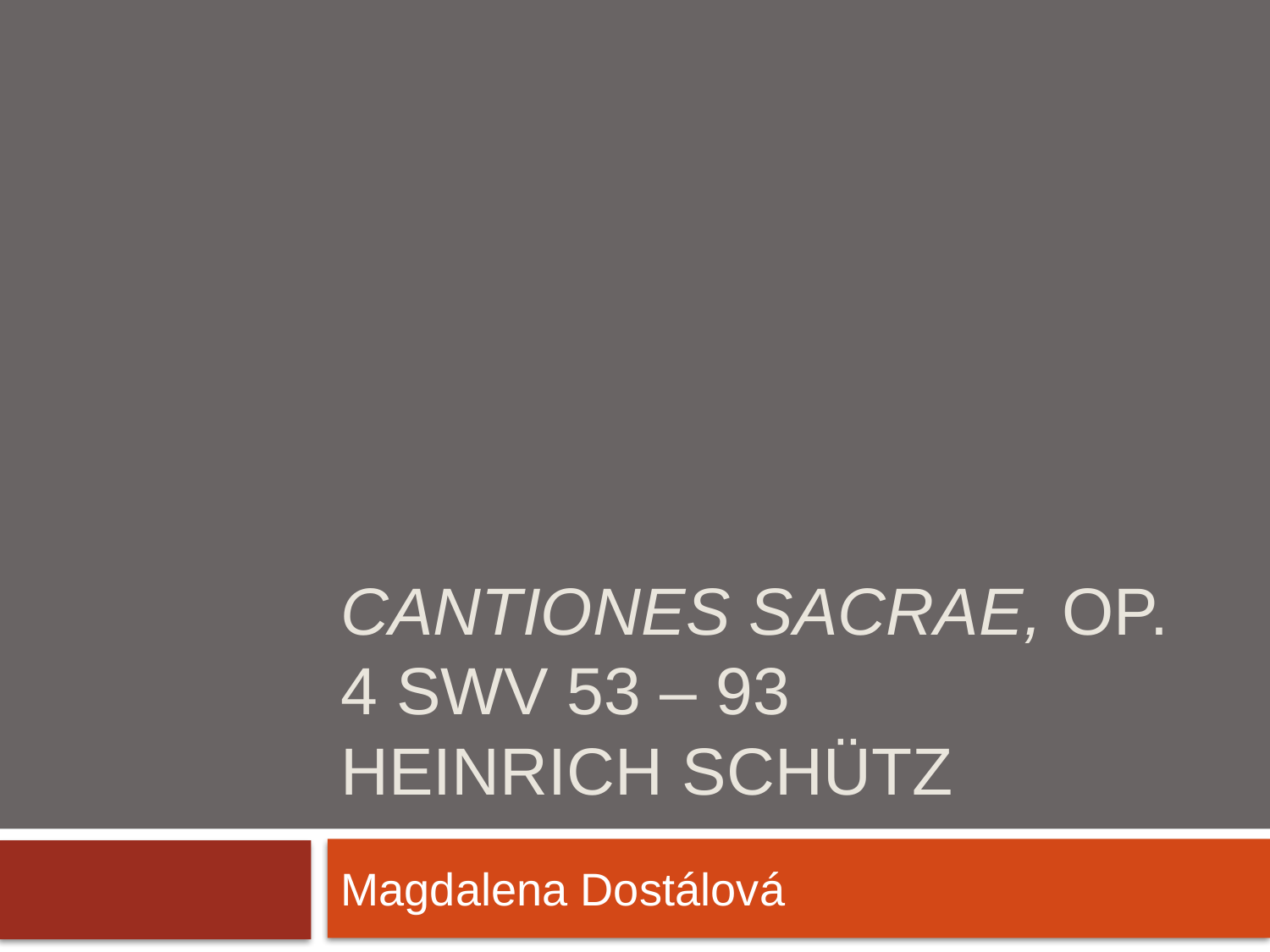

# Cantiones sacrae, op. 4 SWV 53 – 93 Heinrich SchÜTZ
Magdalena Dostálová